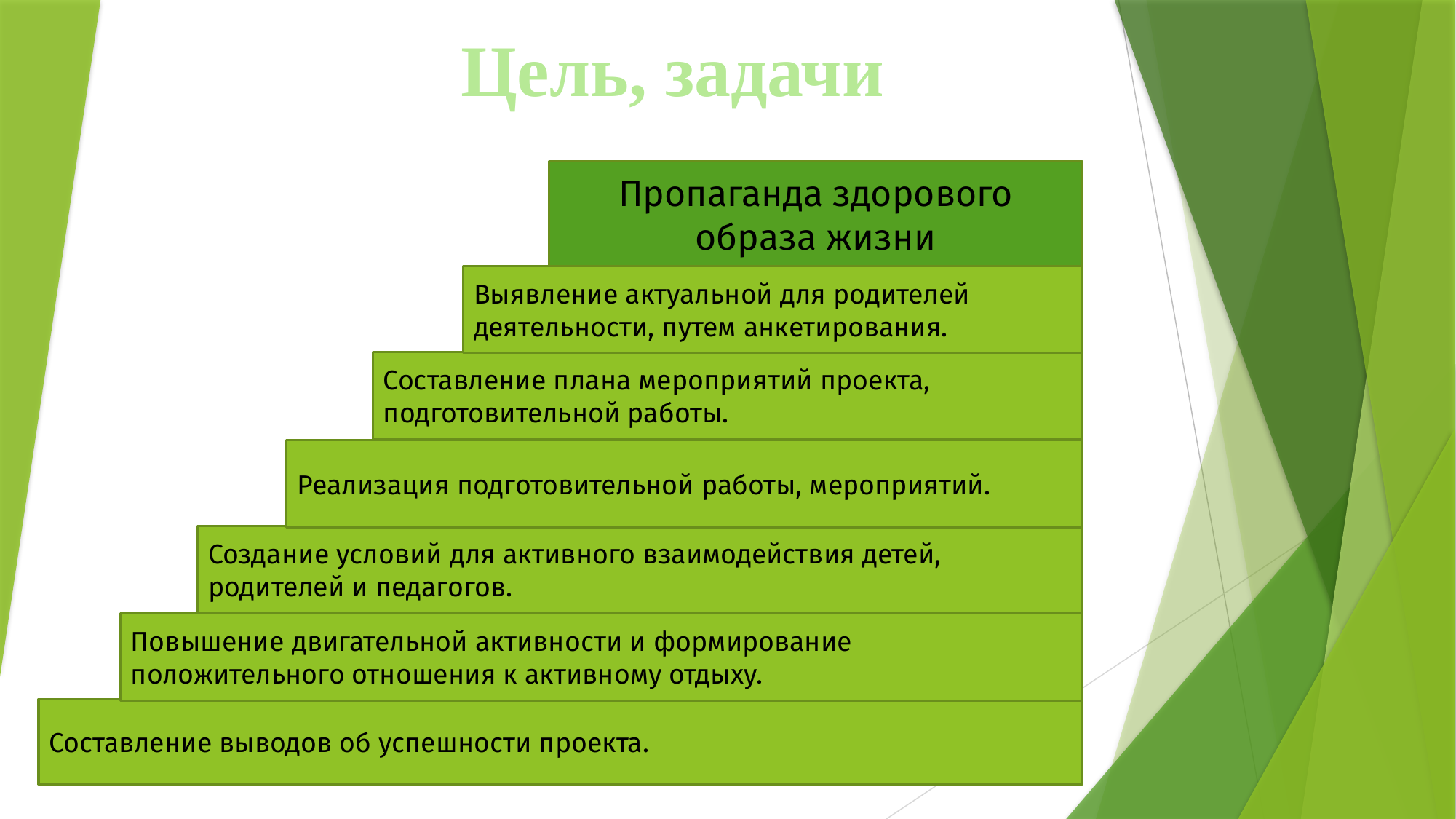

# Цель, задачи
Пропаганда здорового образа жизни

Выявление актуальной для родителей деятельности, путем анкетирования.
Составление плана мероприятий проекта, подготовительной работы.
Реализация подготовительной работы, мероприятий.
Создание условий для активного взаимодействия детей, родителей и педагогов.
Повышение двигательной активности и формирование положительного отношения к активному отдыху.
Составление выводов об успешности проекта.